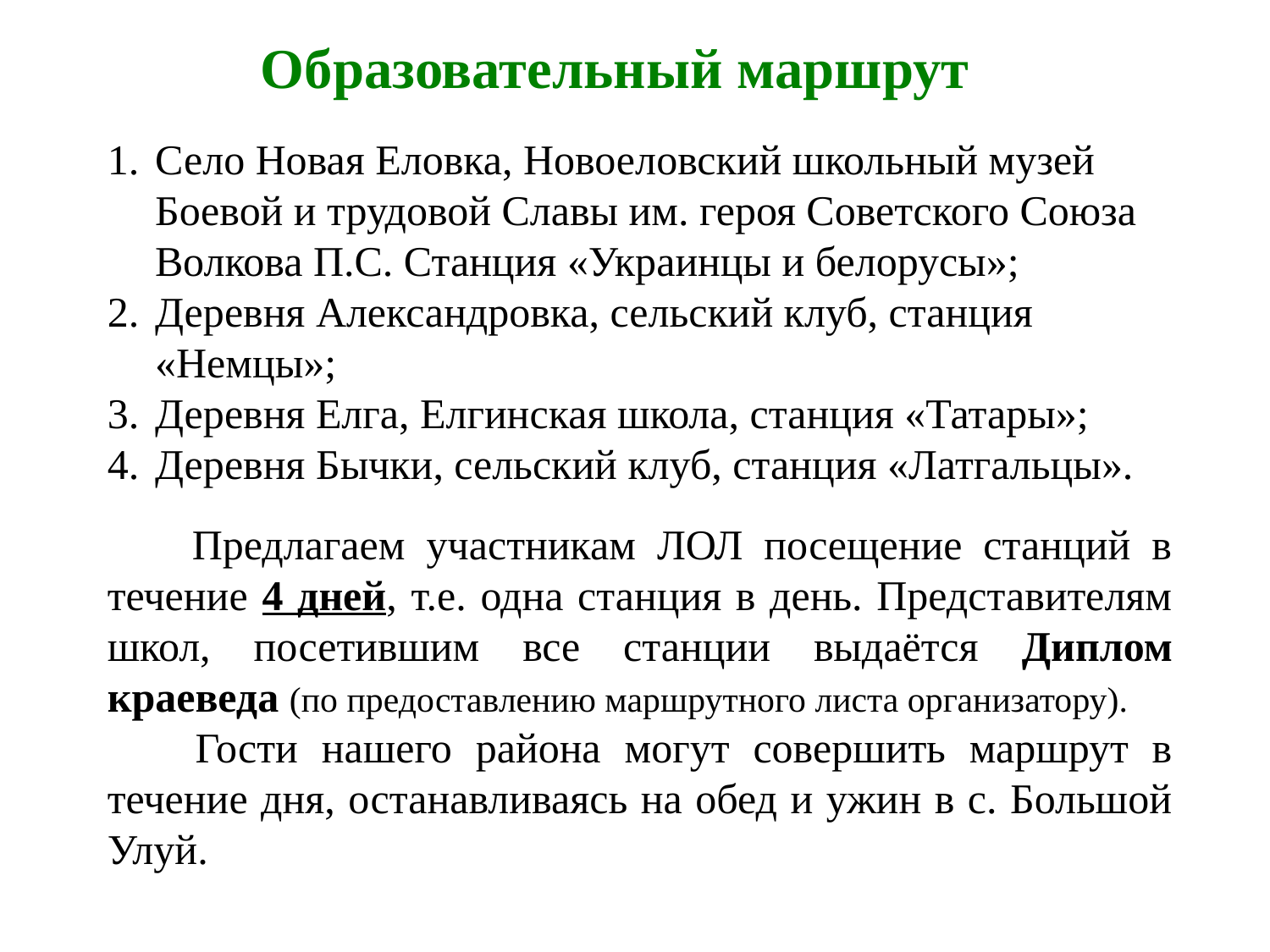

Образовательный маршрут
Село Новая Еловка, Новоеловский школьный музей Боевой и трудовой Славы им. героя Советского Союза Волкова П.С. Станция «Украинцы и белорусы»;
Деревня Александровка, сельский клуб, станция «Немцы»;
Деревня Елга, Елгинская школа, станция «Татары»;
Деревня Бычки, сельский клуб, станция «Латгальцы».

    Предлагаем участникам ЛОЛ посещение станций в течение 4 дней, т.е. одна станция в день. Представителям школ, посетившим все станции выдаётся Диплом краеведа (по предоставлению маршрутного листа организатору).
    Гости нашего района могут совершить маршрут в течение дня, останавливаясь на обед и ужин в с. Большой Улуй.